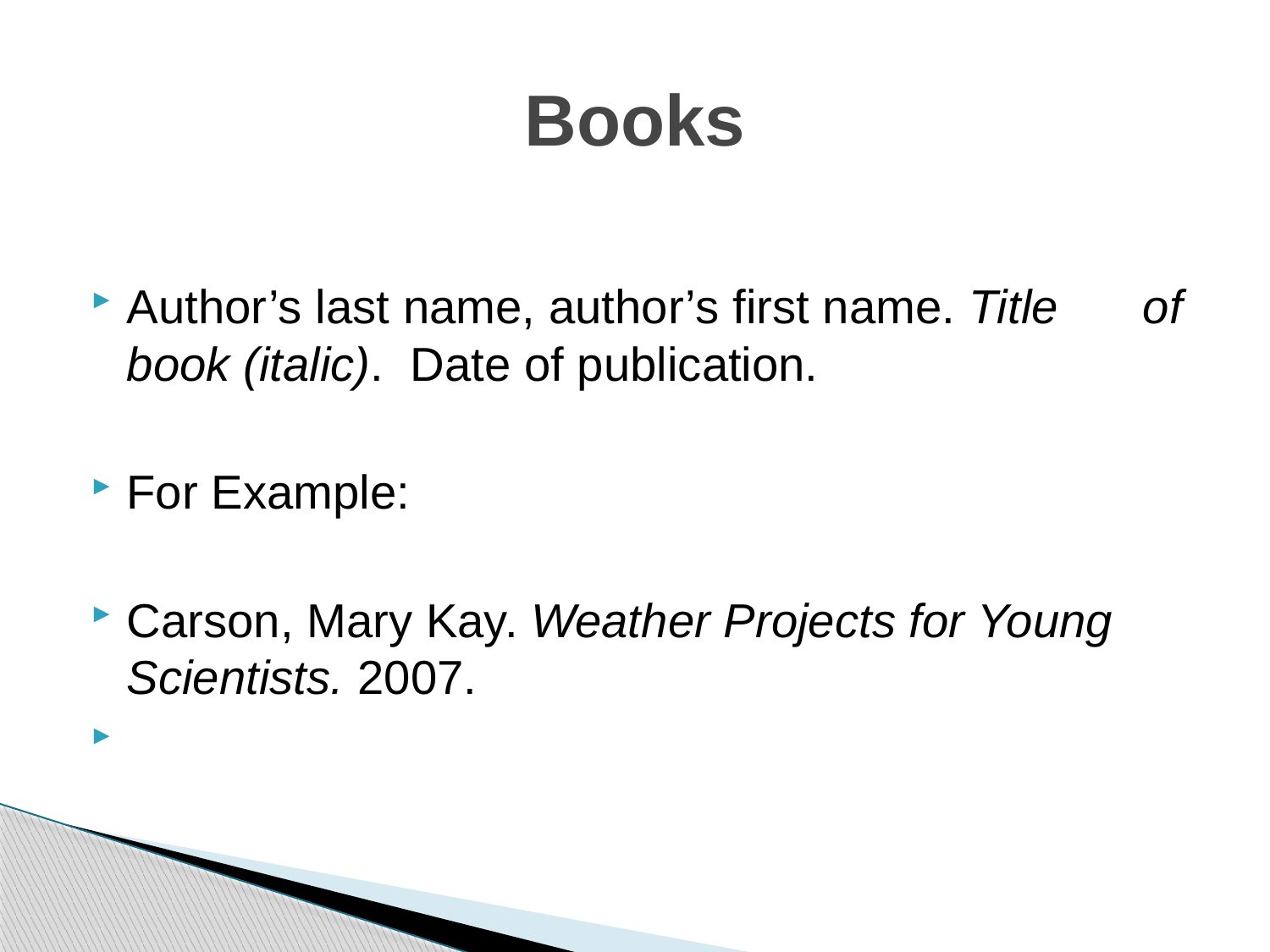

# Books

Author’s last name, author’s first name. Title 	of book (italic).  Date of publication.

For Example:

Carson, Mary Kay. Weather Projects for Young 	Scientists. 2007.